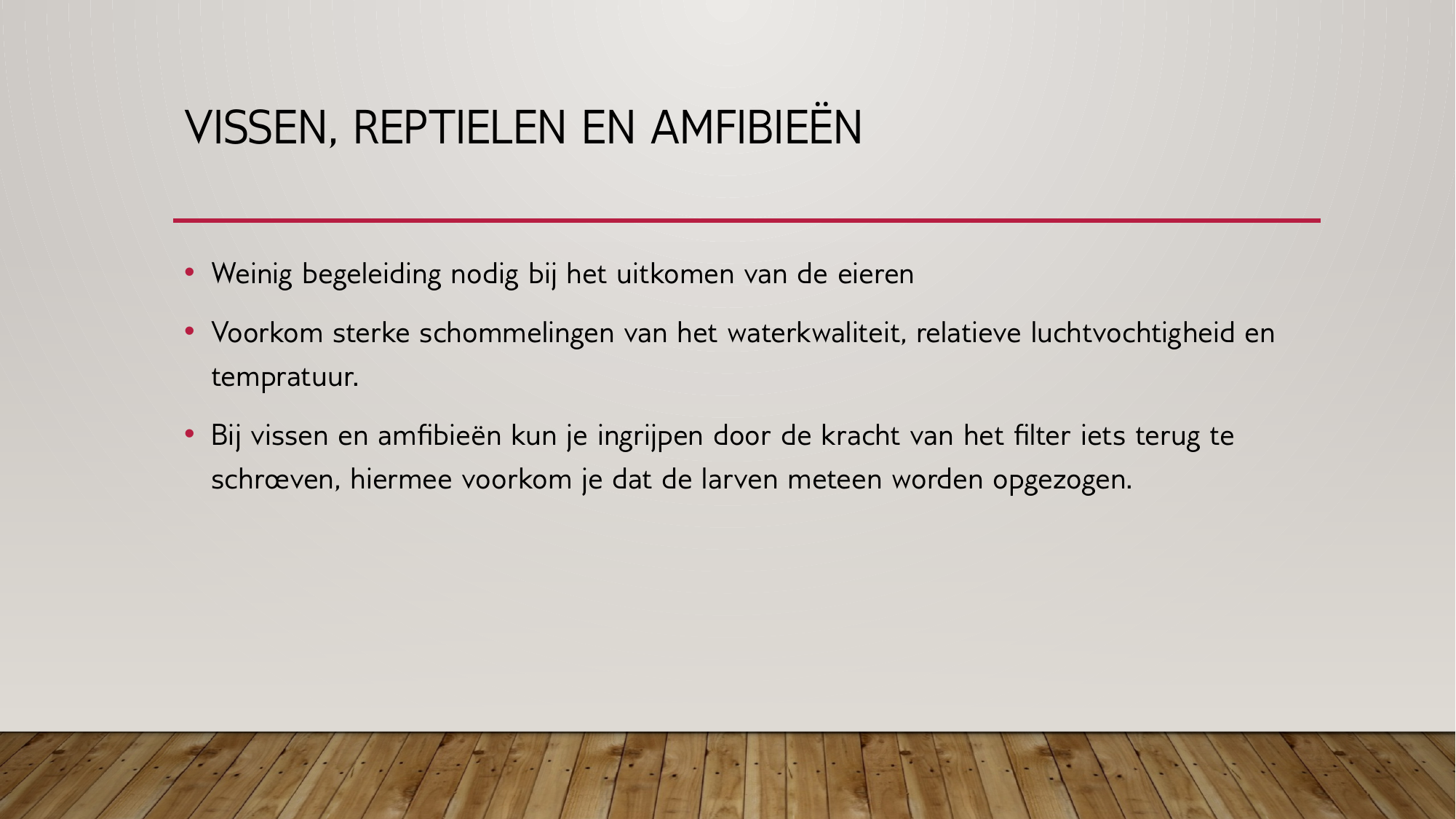

# Vissen, reptielen en amfibieën
Weinig begeleiding nodig bij het uitkomen van de eieren
Voorkom sterke schommelingen van het waterkwaliteit, relatieve luchtvochtigheid en tempratuur.
Bij vissen en amfibieën kun je ingrijpen door de kracht van het filter iets terug te schroeven, hiermee voorkom je dat de larven meteen worden opgezogen.